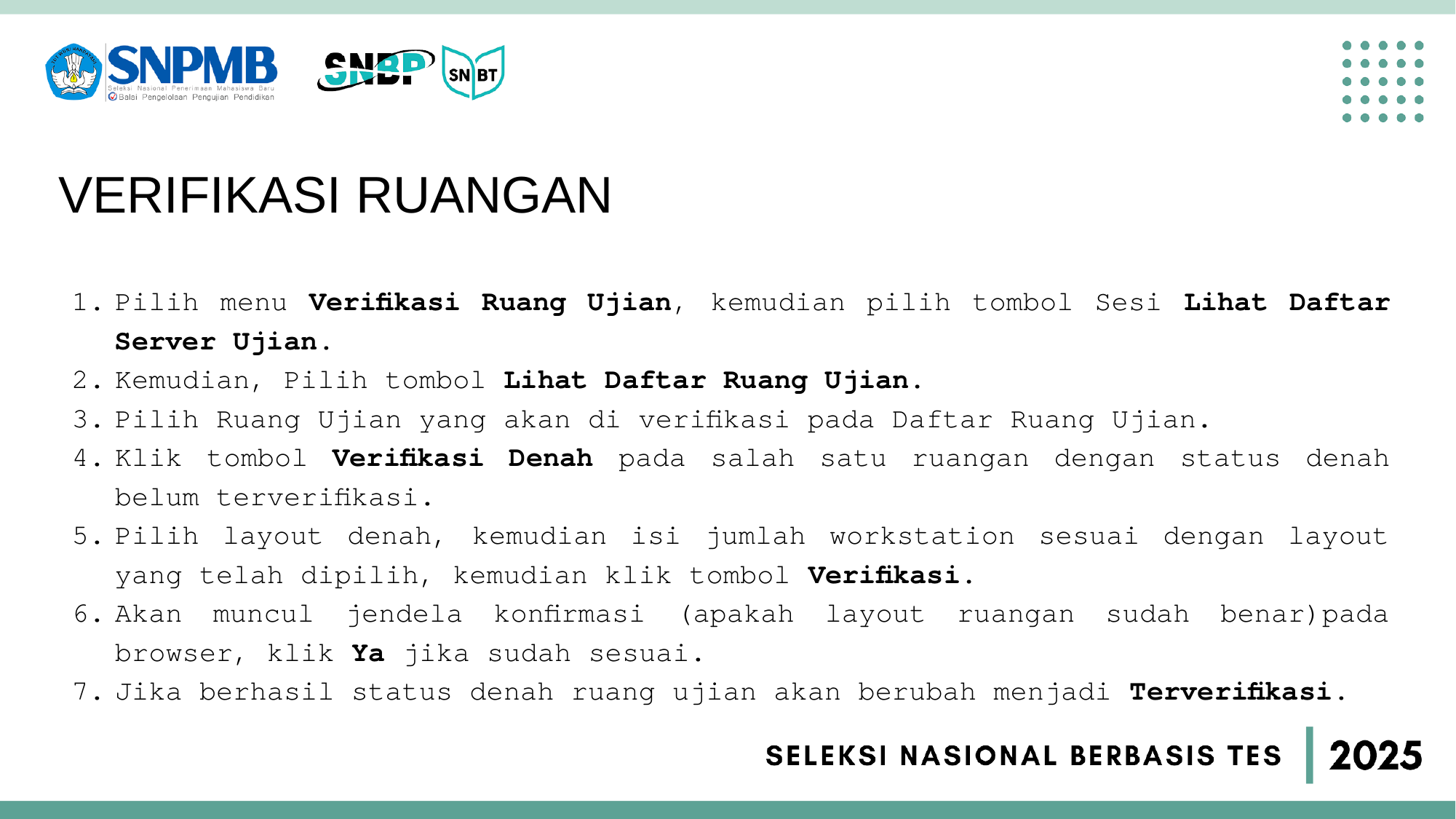

# VERIFIKASI RUANGAN
Pilih menu Verifikasi Ruang Ujian, kemudian pilih tombol Sesi Lihat Daftar Server Ujian.
Kemudian, Pilih tombol Lihat Daftar Ruang Ujian.
Pilih Ruang Ujian yang akan di verifikasi pada Daftar Ruang Ujian.
Klik tombol Verifikasi Denah pada salah satu ruangan dengan status denah belum terverifikasi.
Pilih layout denah, kemudian isi jumlah workstation sesuai dengan layout yang telah dipilih, kemudian klik tombol Verifikasi.
Akan muncul jendela konfirmasi (apakah layout ruangan sudah benar)pada browser, klik Ya jika sudah sesuai.
Jika berhasil status denah ruang ujian akan berubah menjadi Terverifikasi.